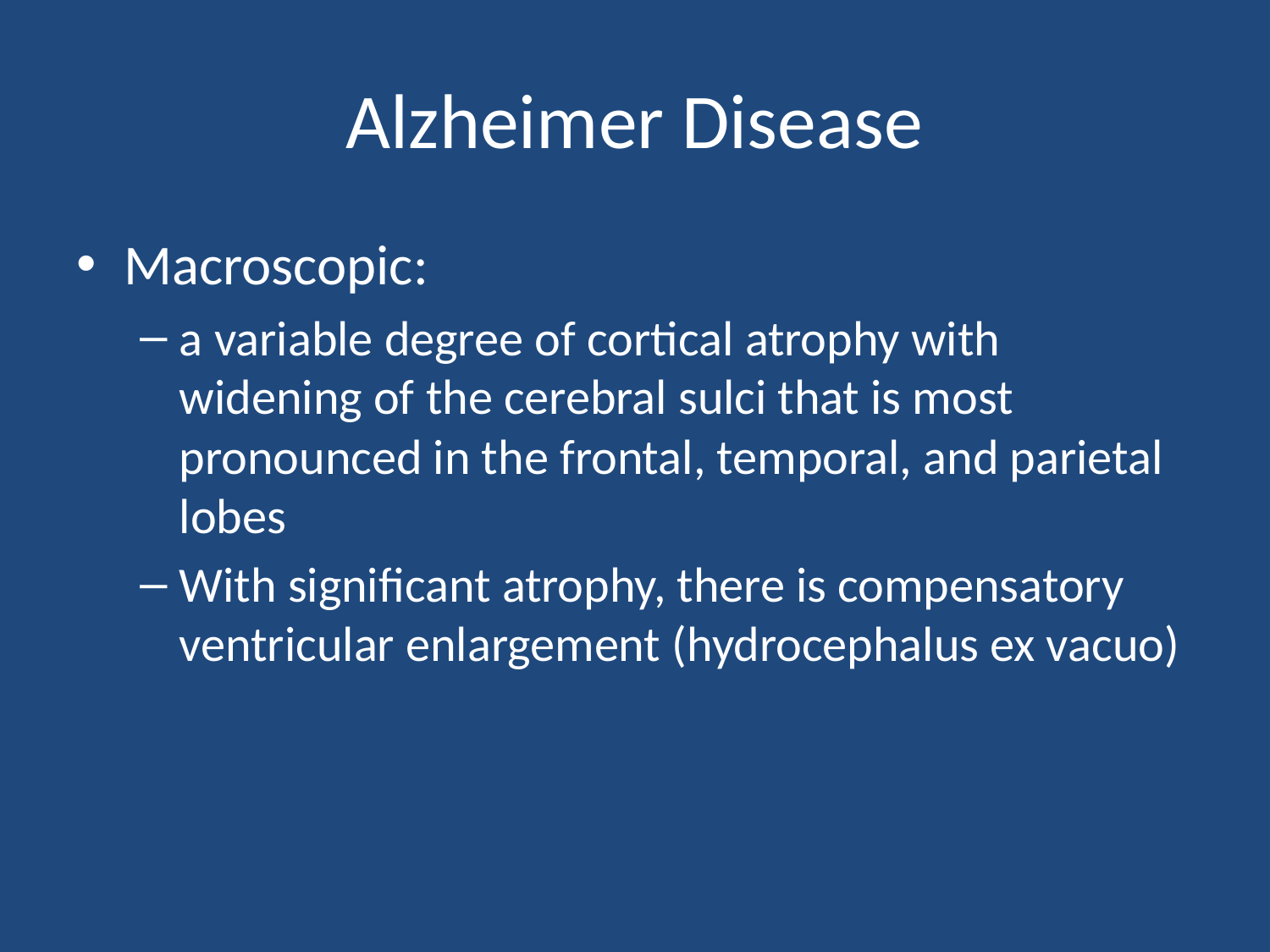

# Alzheimer Disease
Macroscopic:
a variable degree of cortical atrophy with widening of the cerebral sulci that is most pronounced in the frontal, temporal, and parietal lobes
With significant atrophy, there is compensatory ventricular enlargement (hydrocephalus ex vacuo)